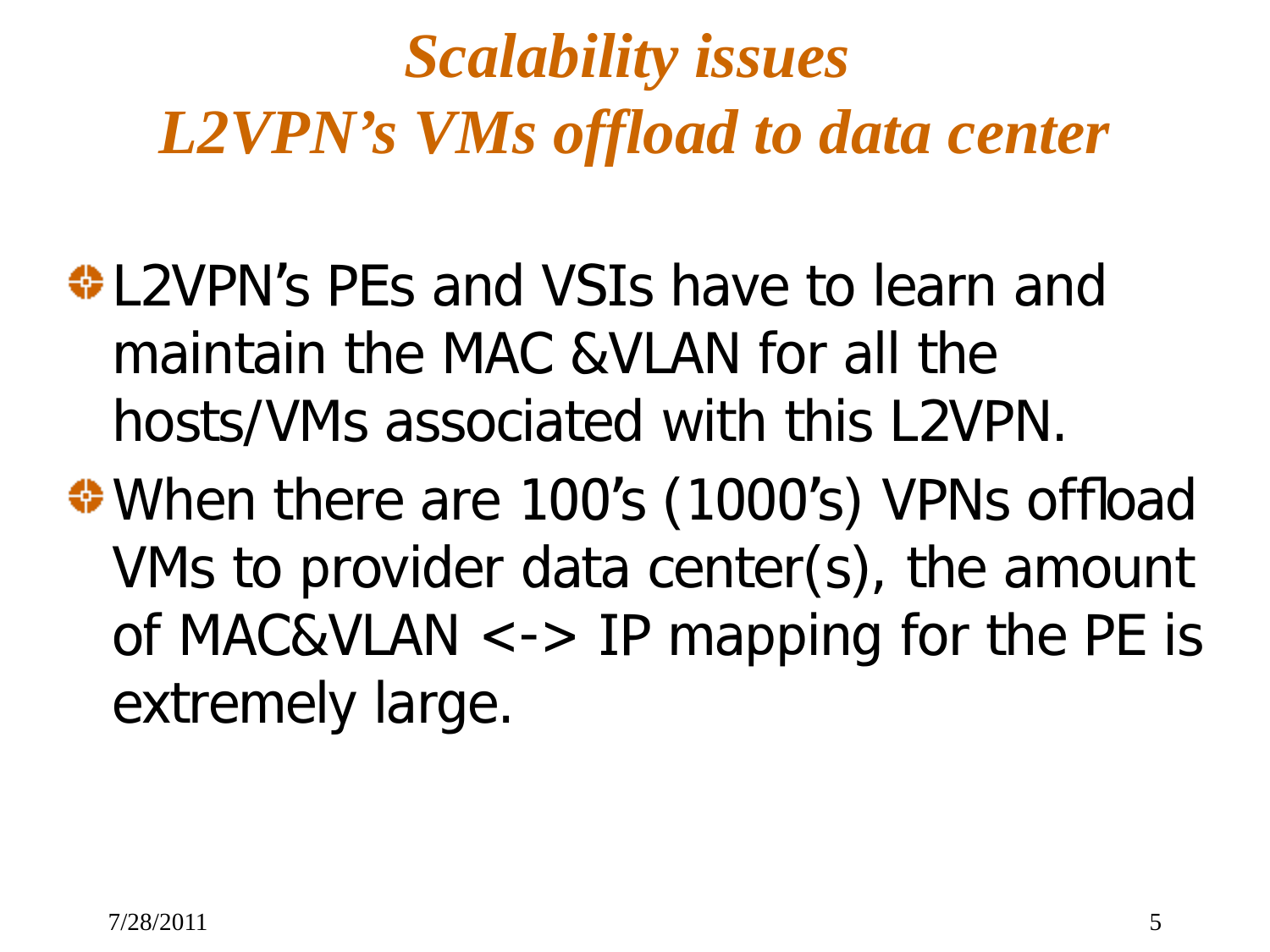

# Scalability issues L2VPN’s VMs offload to data center
L2VPN’s PEs and VSIs have to learn and maintain the MAC &VLAN for all the hosts/VMs associated with this L2VPN.
When there are 100’s (1000’s) VPNs offload VMs to provider data center(s), the amount of MAC&VLAN <-> IP mapping for the PE is extremely large.
7/28/2011
5